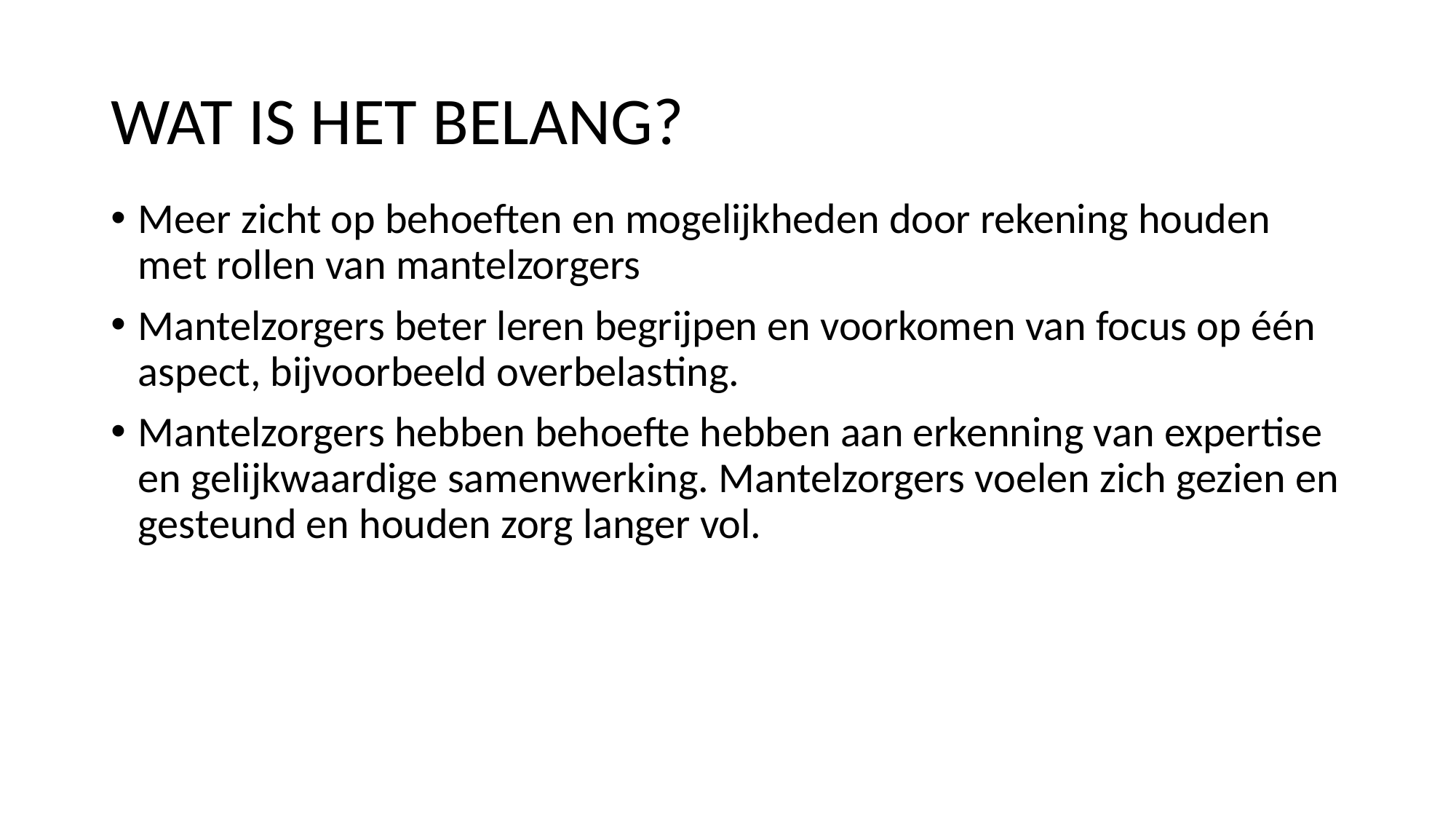

# WAT IS HET BELANG?
Meer zicht op behoeften en mogelijkheden door rekening houden met rollen van mantelzorgers
Mantelzorgers beter leren begrijpen en voorkomen van focus op één aspect, bijvoorbeeld overbelasting.
Mantelzorgers hebben behoefte hebben aan erkenning van expertise en gelijkwaardige samenwerking. Mantelzorgers voelen zich gezien en gesteund en houden zorg langer vol.